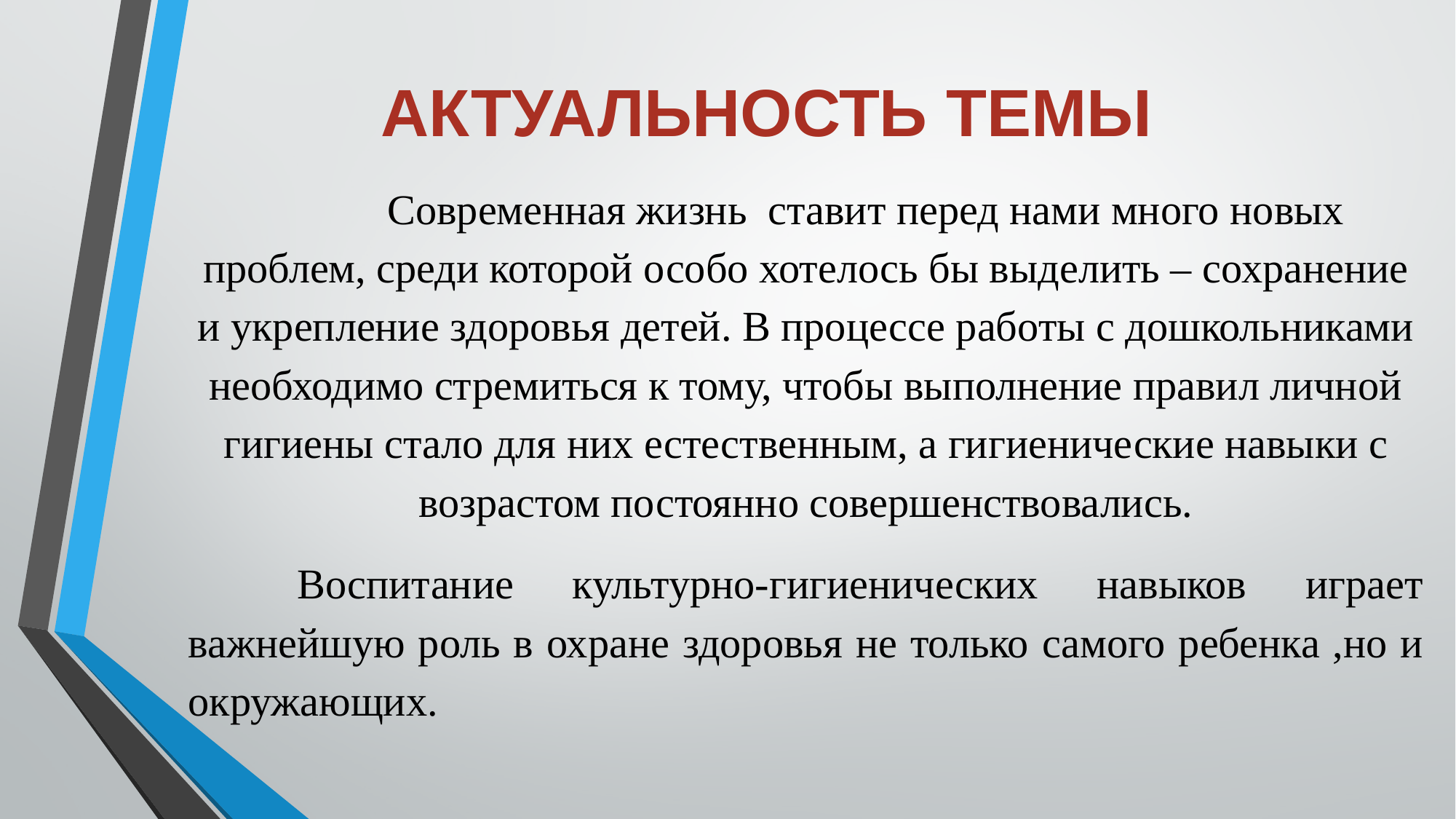

# АКТУАЛЬНОСТЬ ТЕМЫ
	 Современная жизнь  ставит перед нами много новых проблем, среди которой особо хотелось бы выделить – сохранение и укрепление здоровья детей. В процессе работы с дошкольниками необходимо стремиться к тому, чтобы выполнение правил личной гигиены стало для них естественным, а гигиенические навыки с возрастом постоянно совершенствовались.
	Воспитание культурно-гигиенических навыков играет важнейшую роль в охране здоровья не только самого ребенка ,но и окружающих.